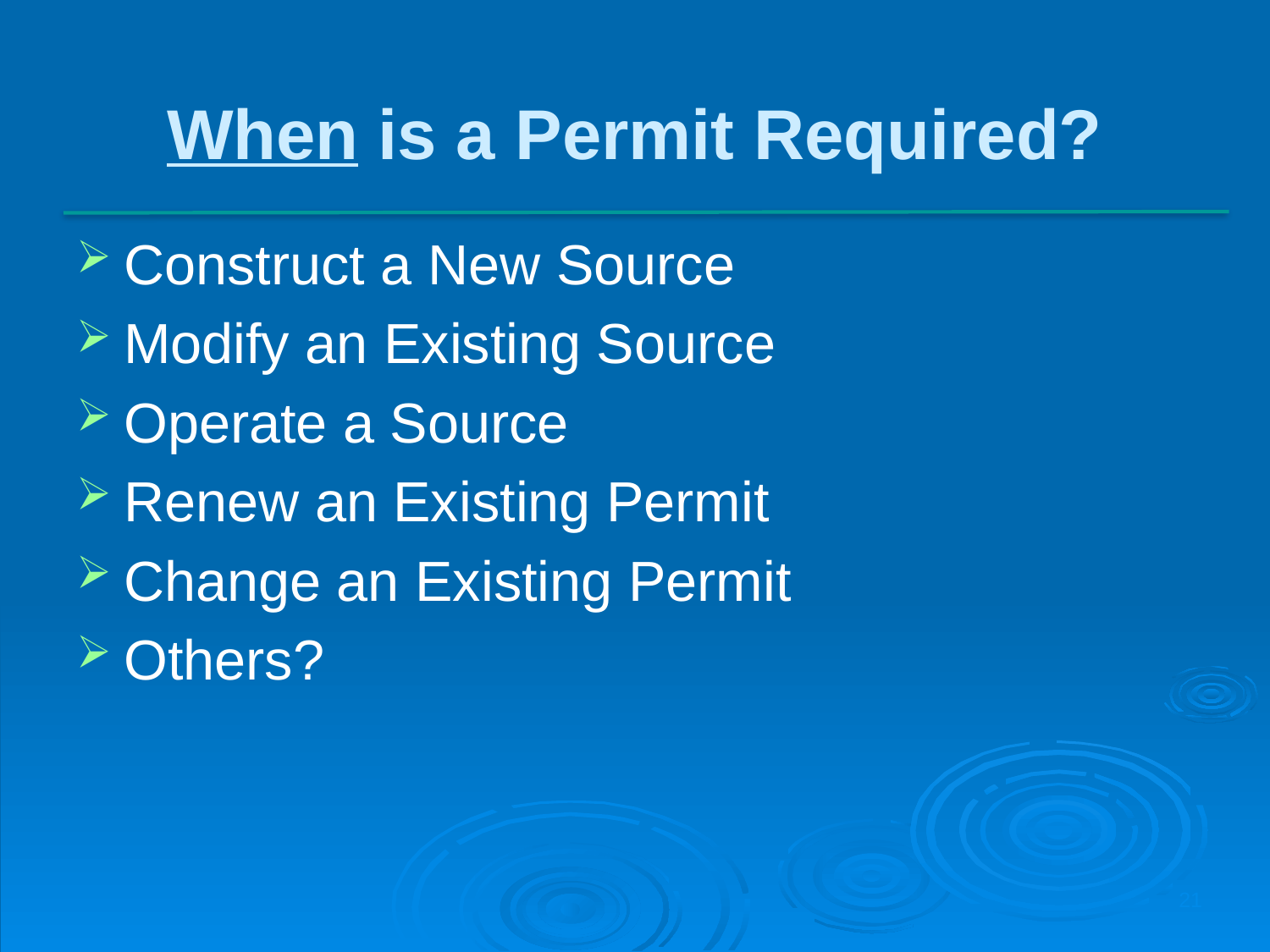

Construct a New Source
Modify an Existing Source
Operate a Source
Renew an Existing Permit
Change an Existing Permit
Others?
When is a Permit Required?
21